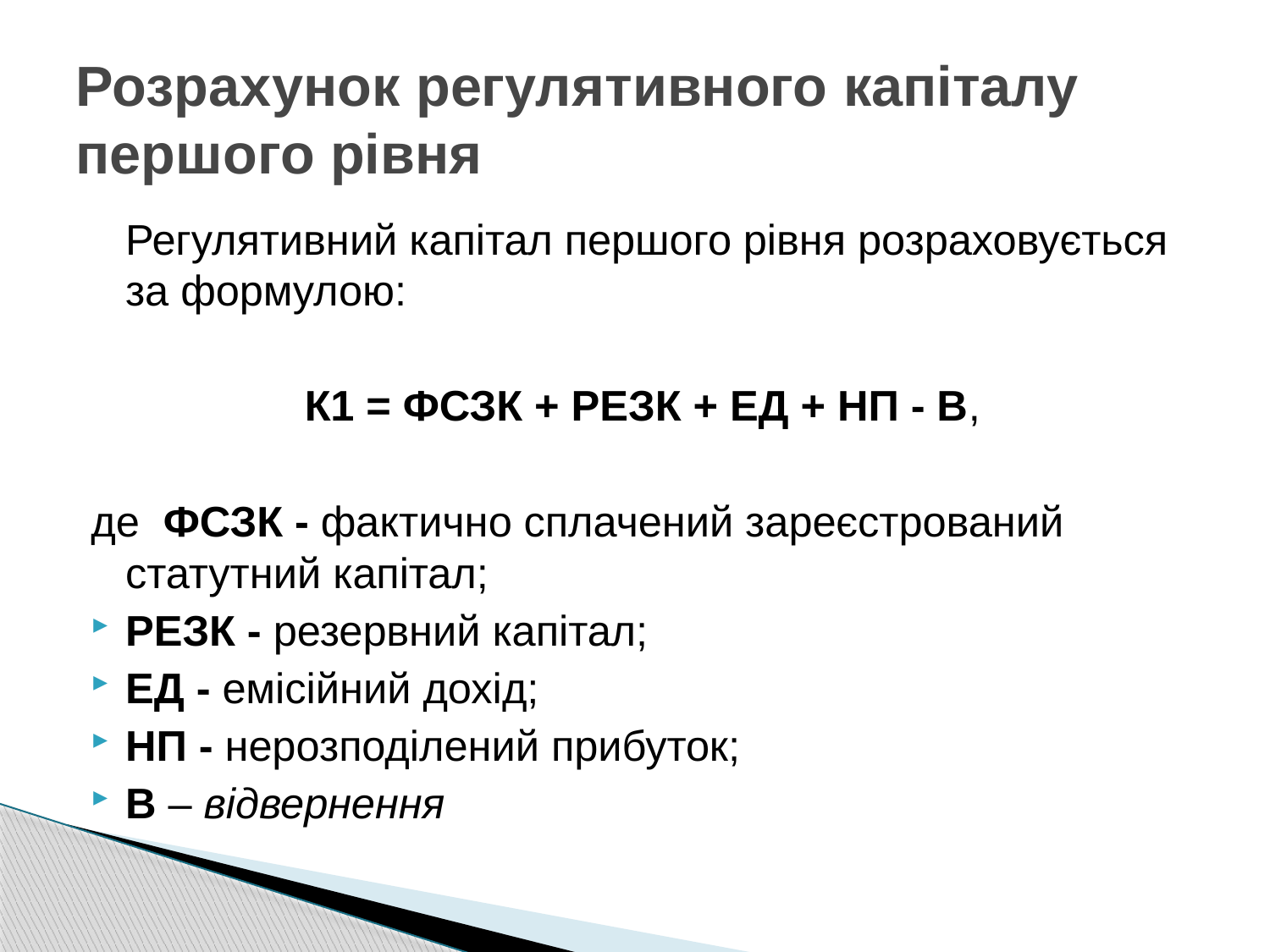

# Розрахунок регулятивного капіталу першого рівня
	Регулятивний капітал першого рівня розраховується за формулою:

К1 = ФСЗК + РЕЗК + ЕД + НП - В,

де  ФСЗК - фактично сплачений зареєстрований статутний капітал;
РЕЗК - резервний капітал;
ЕД - емісійний дохід;
НП - нерозподілений прибуток;
В – відвернення